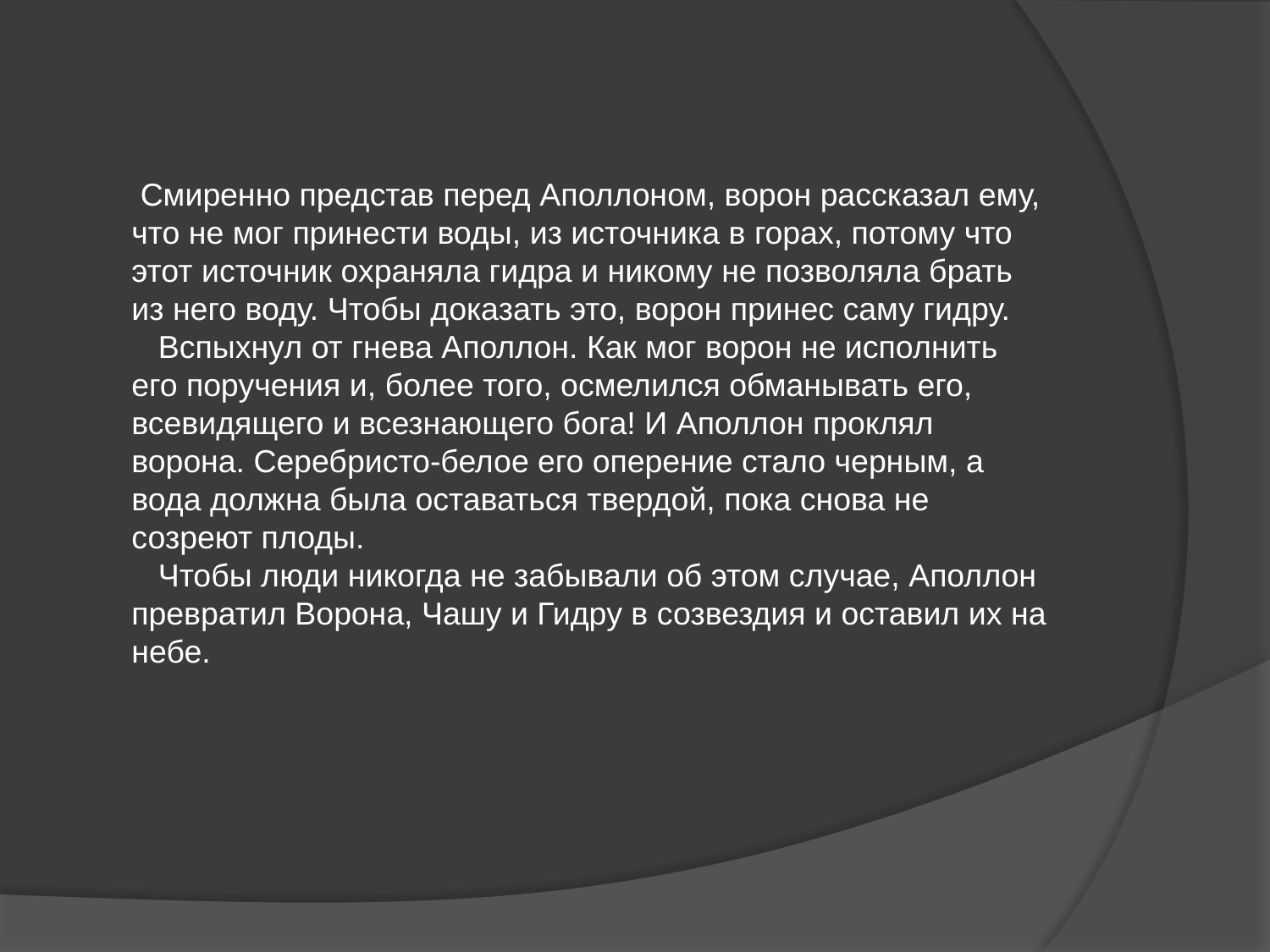

Смиренно представ перед Аполлоном, ворон рассказал ему, что не мог принести воды, из источника в горах, потому что этот источник охраняла гидра и никому не позволяла брать из него воду. Чтобы доказать это, ворон принес саму гидру.
   Вспыхнул от гнева Аполлон. Как мог ворон не исполнить его поручения и, более того, осмелился обманывать его, всевидящего и всезнающего бога! И Аполлон проклял ворона. Серебристо-белое его оперение стало черным, а вода должна была оставаться твердой, пока снова не созреют плоды.
   Чтобы люди никогда не забывали об этом случае, Аполлон превратил Ворона, Чашу и Гидру в созвездия и оставил их на небе.